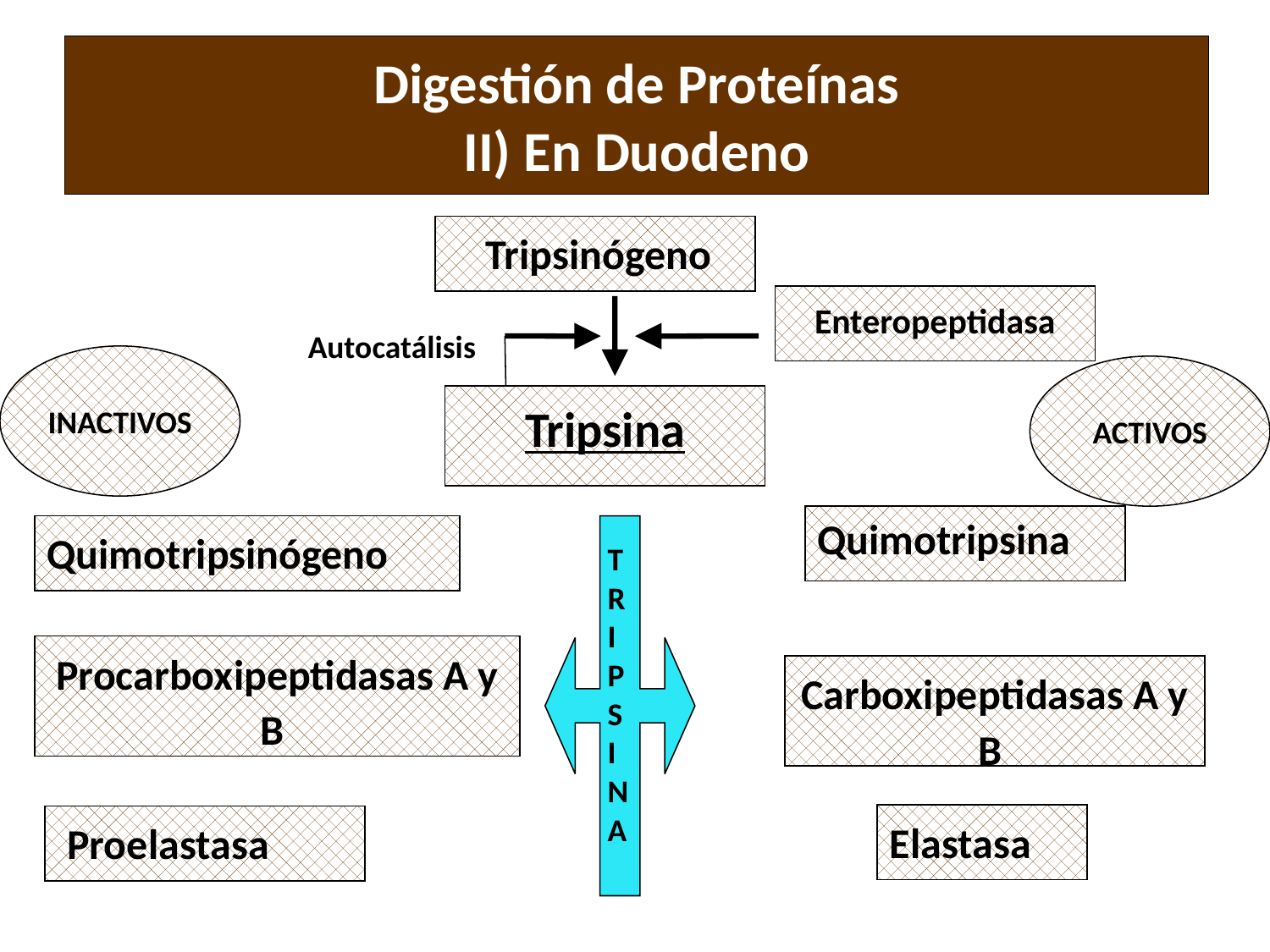

# Digestión de Proteínas II) En Duodeno
    Tripsinógeno
Enteropeptidasa

Autocatálisis

INACTIVOS
ACTIVOS
Tripsina

Quimotripsina

Quimotripsinógeno

T
R
I
P
S
I
N
A
Procarboxipeptidasas A y B
Carboxipeptidasas A y B
Elastasa

 Proelastasa